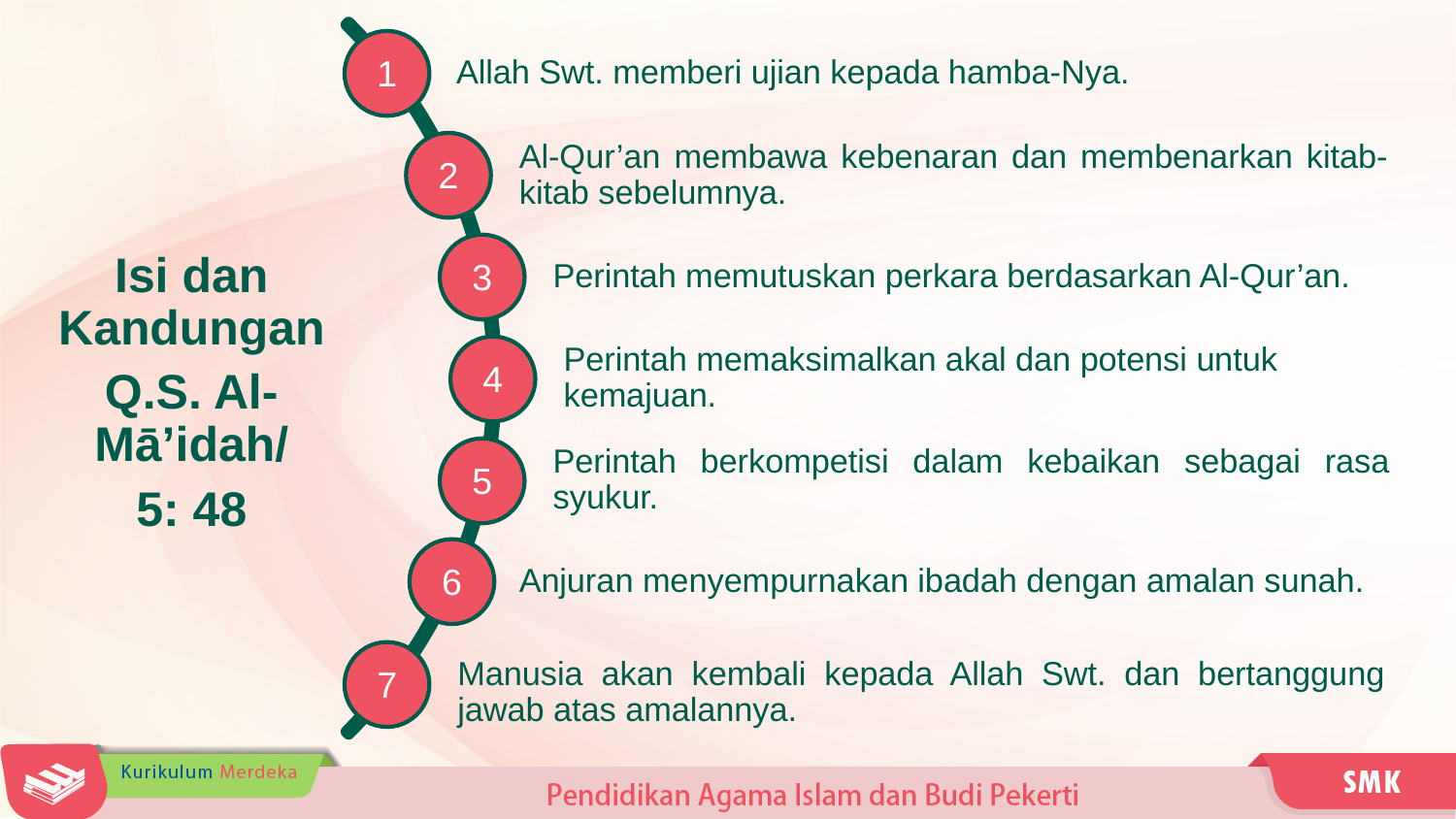

1
2
3
4
5
6
7
Allah Swt. memberi ujian kepada hamba-Nya.
Al-Qur’an membawa kebenaran dan membenarkan kitab-kitab sebelumnya.
Perintah memutuskan perkara berdasarkan Al-Qur’an.
Perintah memaksimalkan akal dan potensi untuk kemajuan.
Perintah berkompetisi dalam kebaikan sebagai rasa syukur.
Anjuran menyempurnakan ibadah dengan amalan sunah.
Manusia akan kembali kepada Allah Swt. dan bertanggung jawab atas amalannya.
Isi dan Kandungan
Q.S. Al-Mā’idah/
5: 48